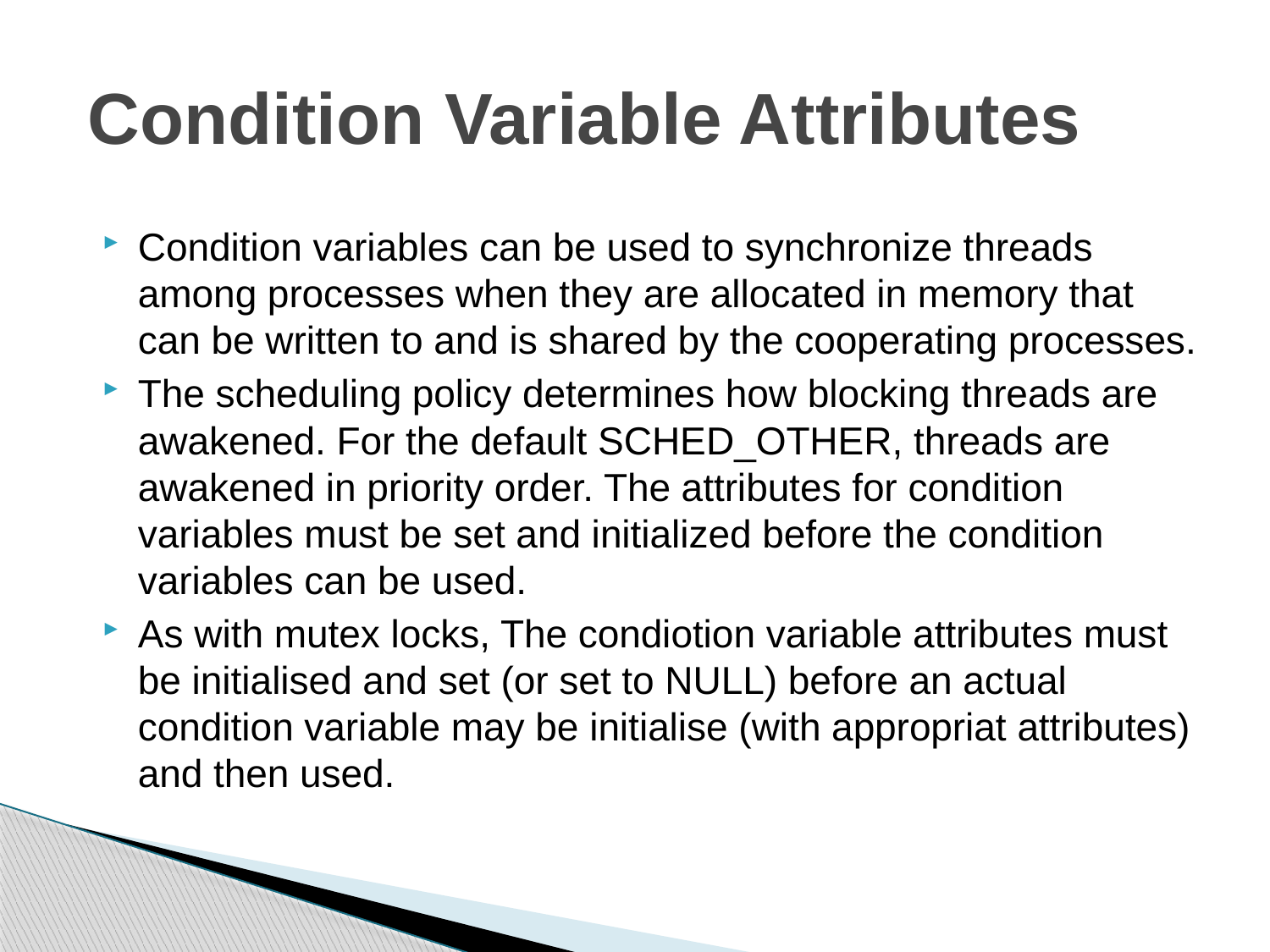

Condition Variable Attributes
Condition variables can be used to synchronize threads among processes when they are allocated in memory that can be written to and is shared by the cooperating processes.
The scheduling policy determines how blocking threads are awakened. For the default SCHED_OTHER, threads are awakened in priority order. The attributes for condition variables must be set and initialized before the condition variables can be used.
As with mutex locks, The condiotion variable attributes must be initialised and set (or set to NULL) before an actual condition variable may be initialise (with appropriat attributes) and then used.